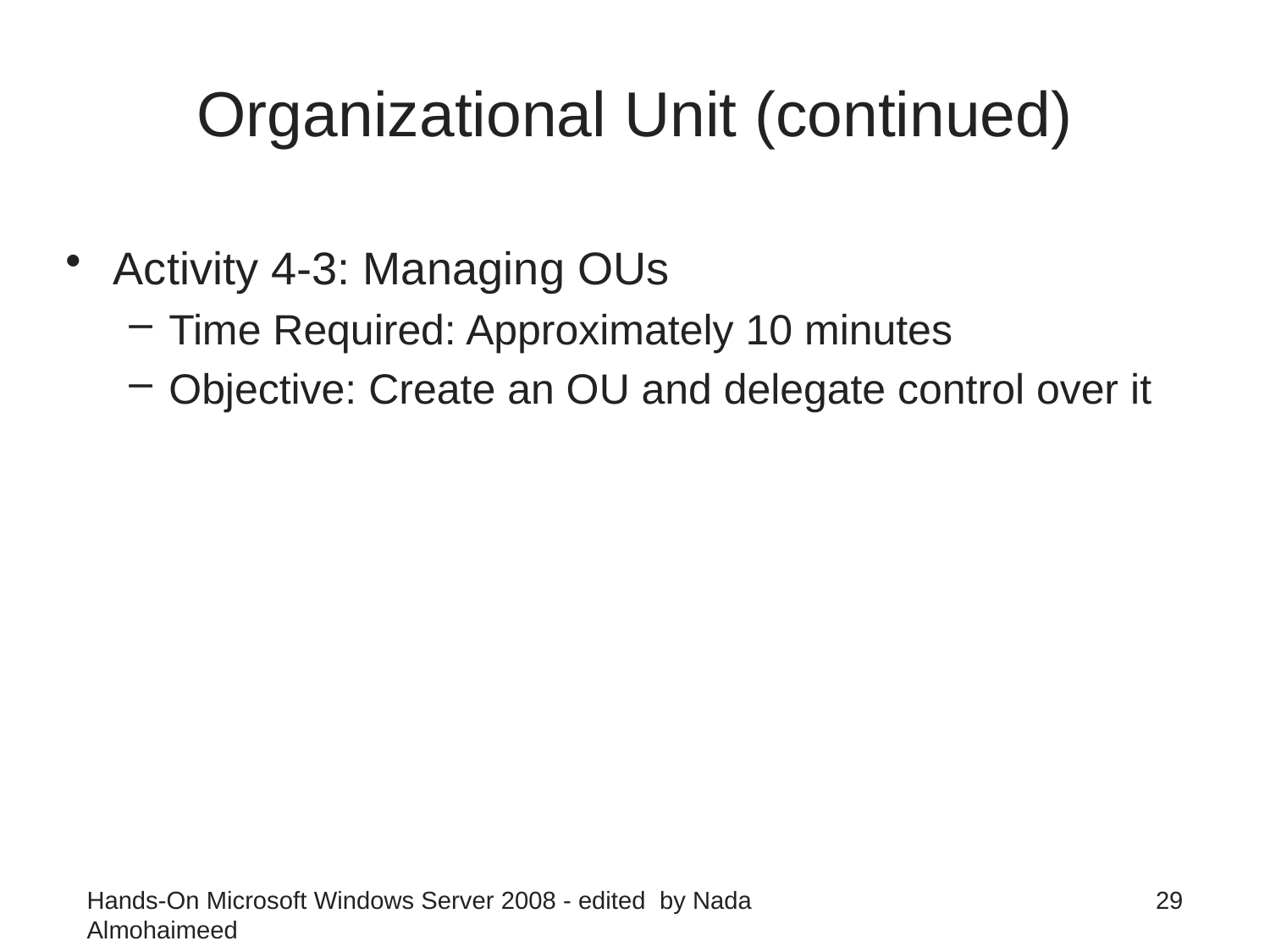

# Organizational Unit (continued)
Activity 4-3: Managing OUs
Time Required: Approximately 10 minutes
Objective: Create an OU and delegate control over it
Hands-On Microsoft Windows Server 2008 - edited  by Nada Almohaimeed
29